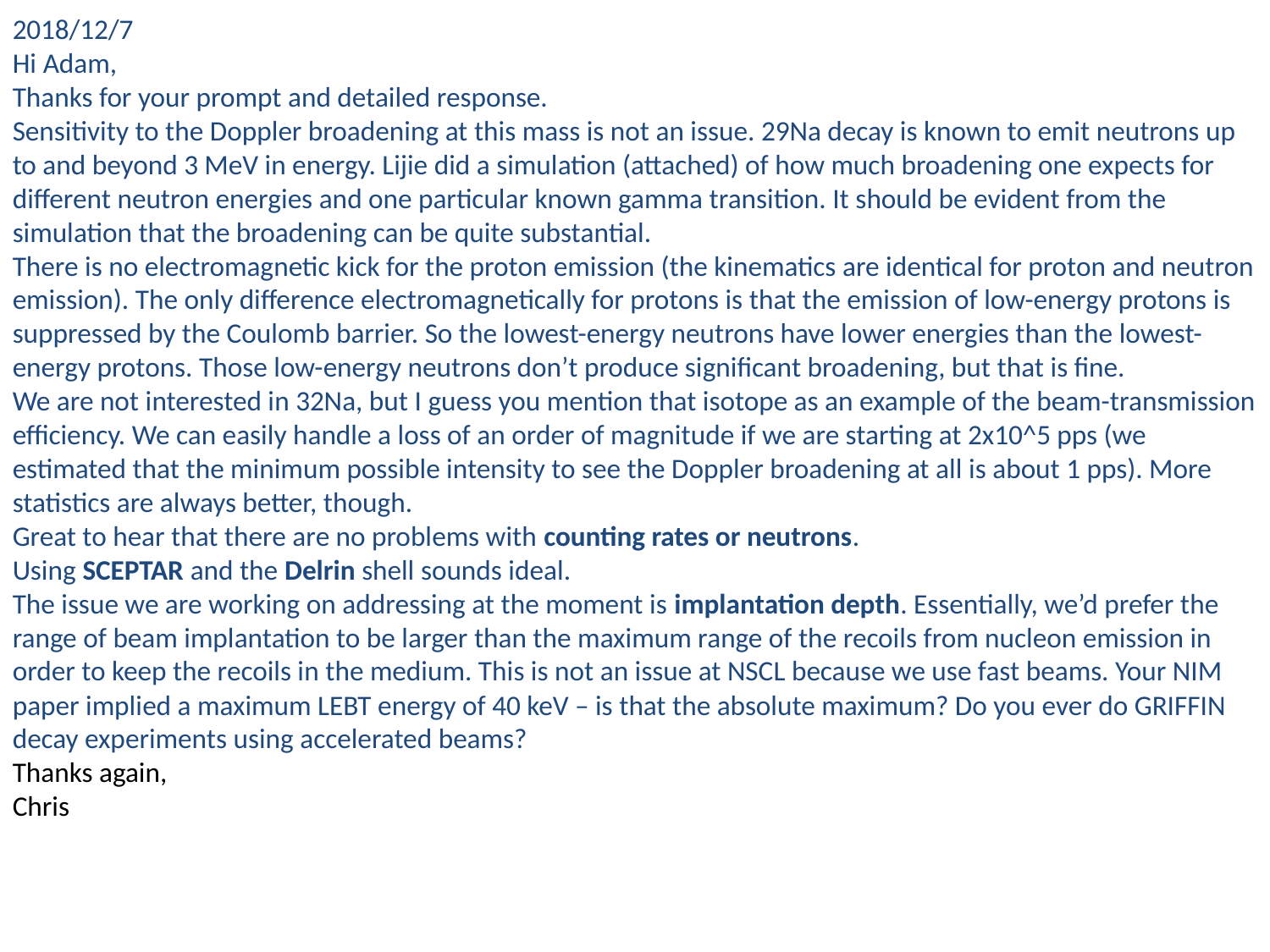

2018/12/7
Hi Adam,
Thanks for your prompt and detailed response.
Sensitivity to the Doppler broadening at this mass is not an issue. 29Na decay is known to emit neutrons up to and beyond 3 MeV in energy. Lijie did a simulation (attached) of how much broadening one expects for different neutron energies and one particular known gamma transition. It should be evident from the simulation that the broadening can be quite substantial.
There is no electromagnetic kick for the proton emission (the kinematics are identical for proton and neutron emission). The only difference electromagnetically for protons is that the emission of low-energy protons is suppressed by the Coulomb barrier. So the lowest-energy neutrons have lower energies than the lowest-energy protons. Those low-energy neutrons don’t produce significant broadening, but that is fine.
We are not interested in 32Na, but I guess you mention that isotope as an example of the beam-transmission efficiency. We can easily handle a loss of an order of magnitude if we are starting at 2x10^5 pps (we estimated that the minimum possible intensity to see the Doppler broadening at all is about 1 pps). More statistics are always better, though.
Great to hear that there are no problems with counting rates or neutrons.
Using SCEPTAR and the Delrin shell sounds ideal.
The issue we are working on addressing at the moment is implantation depth. Essentially, we’d prefer the range of beam implantation to be larger than the maximum range of the recoils from nucleon emission in order to keep the recoils in the medium. This is not an issue at NSCL because we use fast beams. Your NIM paper implied a maximum LEBT energy of 40 keV – is that the absolute maximum? Do you ever do GRIFFIN decay experiments using accelerated beams?
Thanks again,
Chris